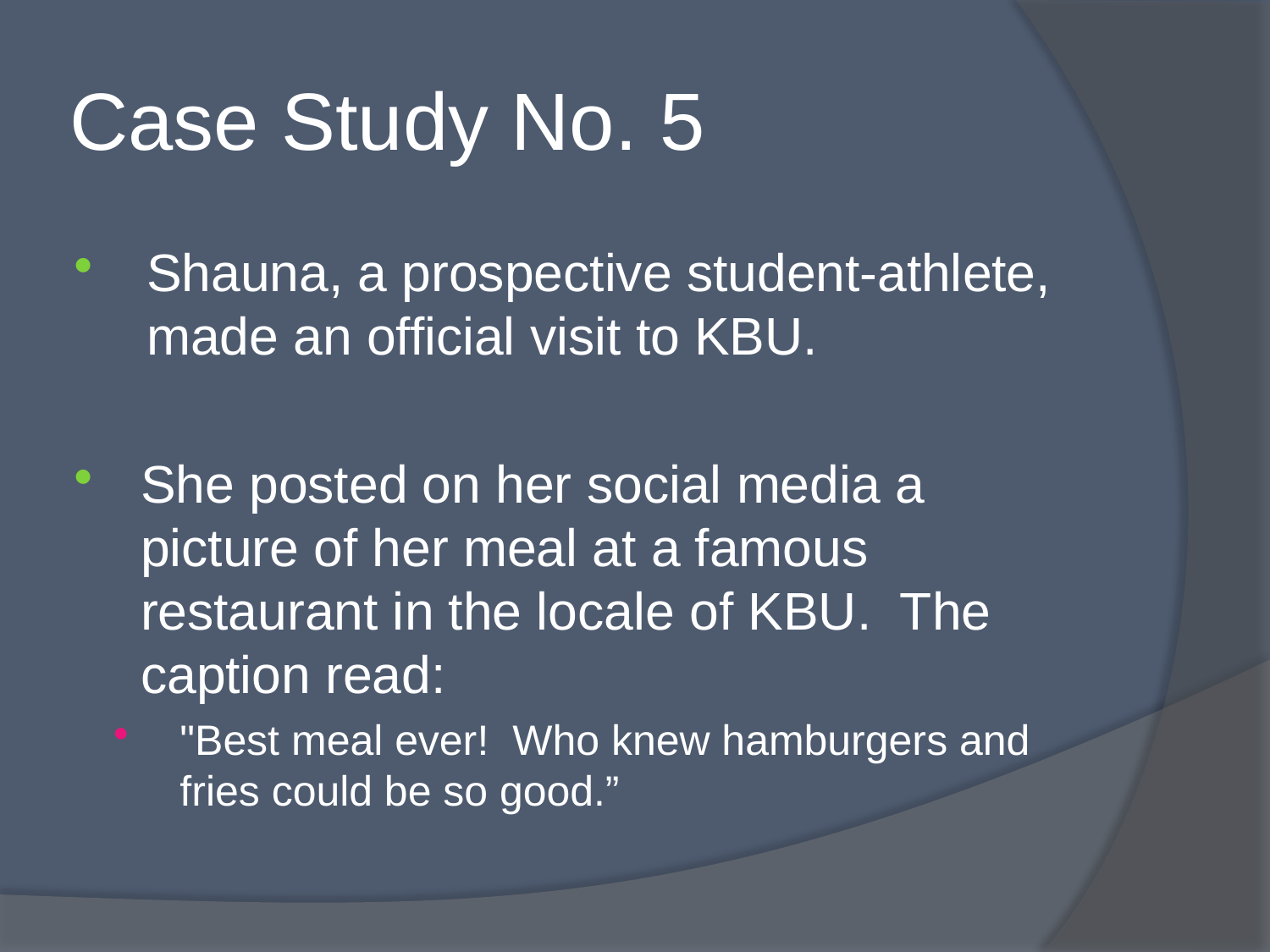

# Case Study No. 5
Shauna, a prospective student-athlete, made an official visit to KBU.

She posted on her social media a picture of her meal at a famous restaurant in the locale of KBU.  The caption read:
"Best meal ever!  Who knew hamburgers and fries could be so good.”